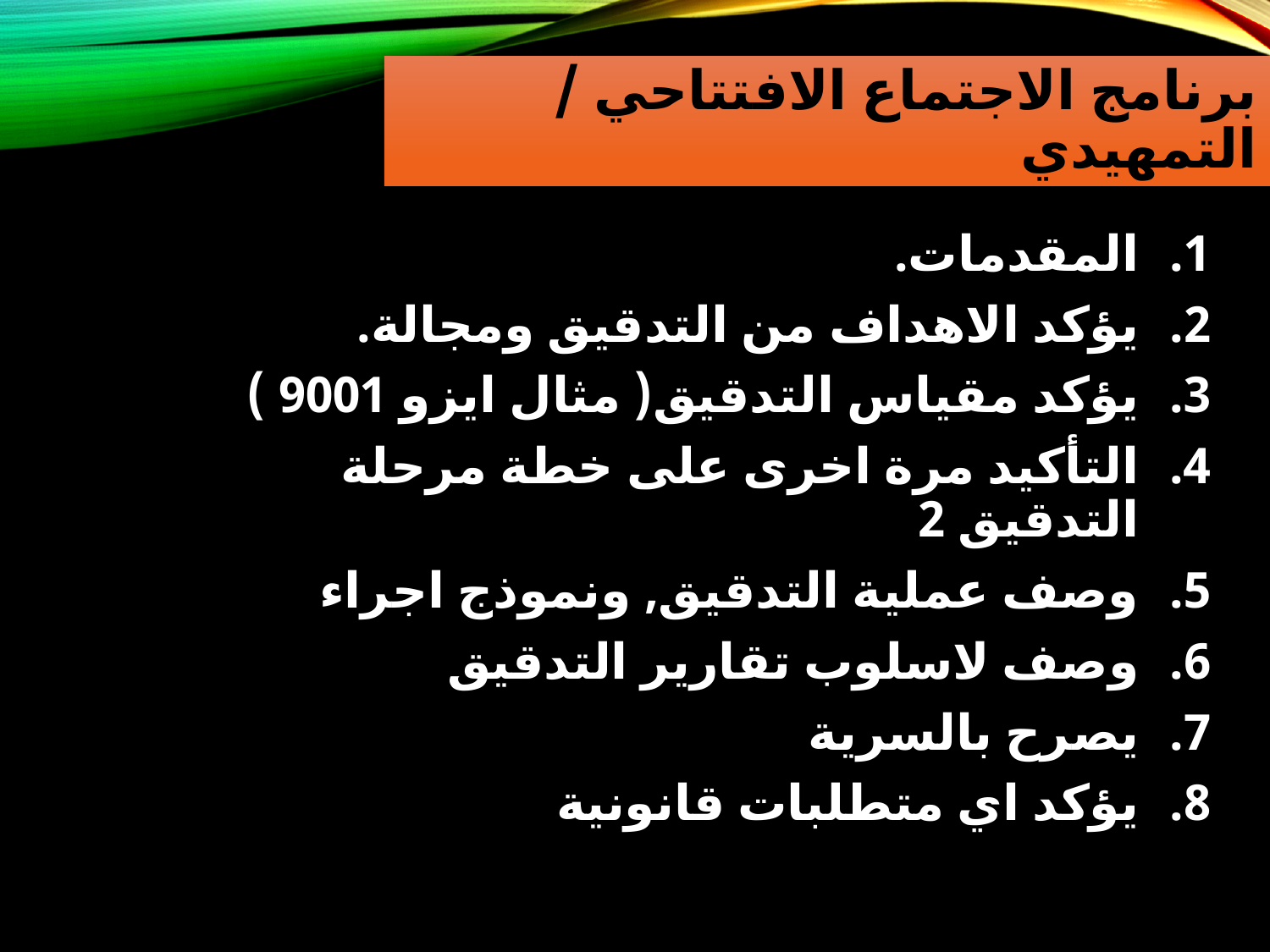

# برنامج الاجتماع الافتتاحي / التمهيدي
المقدمات.
يؤكد الاهداف من التدقيق ومجالة.
يؤكد مقياس التدقيق( مثال ايزو 9001 )
التأكيد مرة اخرى على خطة مرحلة التدقيق 2
وصف عملية التدقيق, ونموذج اجراء
وصف لاسلوب تقارير التدقيق
يصرح بالسرية
يؤكد اي متطلبات قانونية